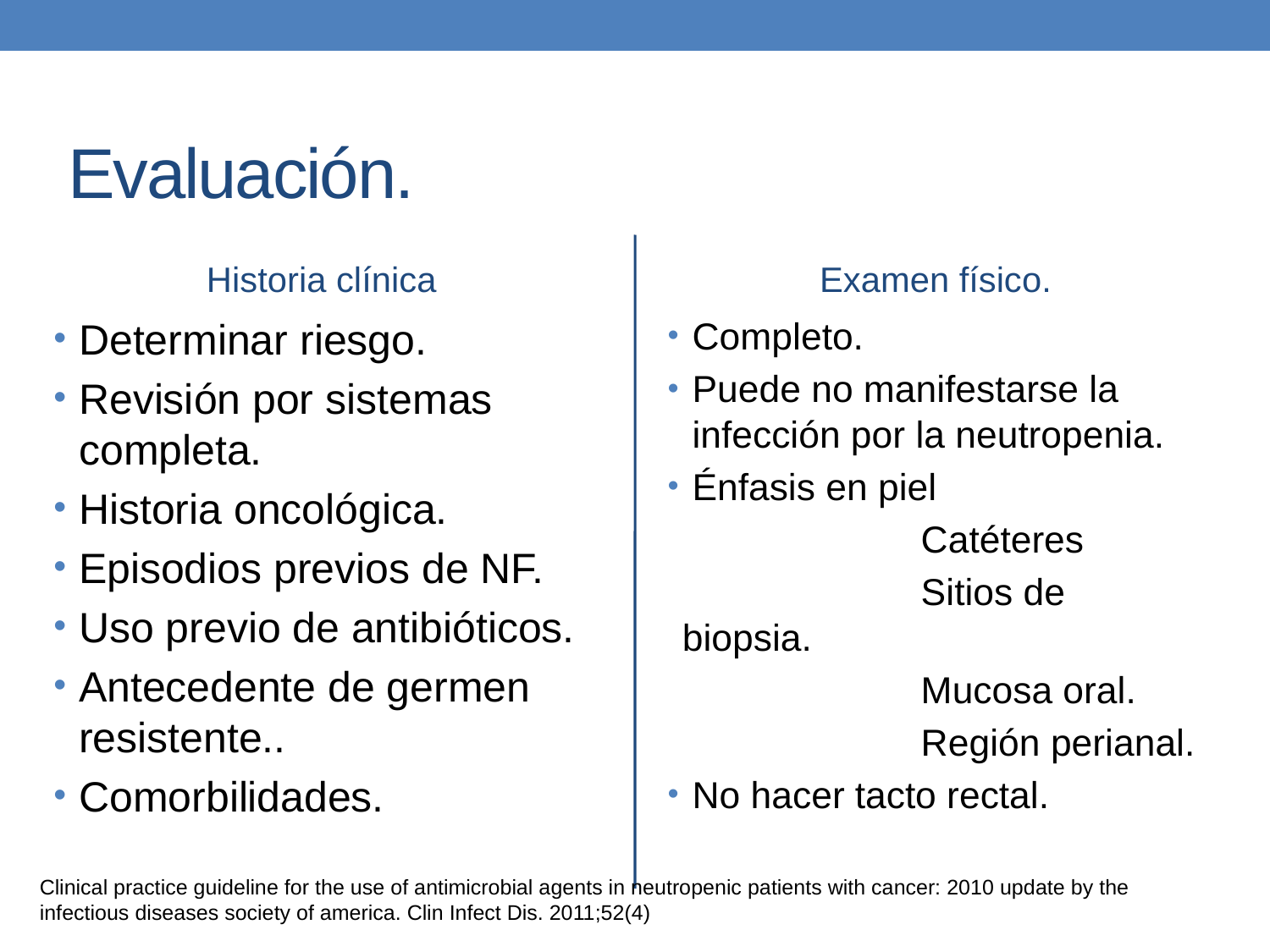

# Evaluación.
Historia clínica
Examen físico.
Determinar riesgo.
Revisión por sistemas completa.
Historia oncológica.
Episodios previos de NF.
Uso previo de antibióticos.
Antecedente de germen resistente..
Comorbilidades.
Completo.
Puede no manifestarse la infección por la neutropenia.
Énfasis en piel
                       Catéteres
                       Sitios de biopsia.
                       Mucosa oral.
                       Región perianal.
No hacer tacto rectal.

Clinical practice guideline for the use of antimicrobial agents in neutropenic patients with cancer: 2010 update by the infectious diseases society of america. Clin Infect Dis. 2011;52(4)